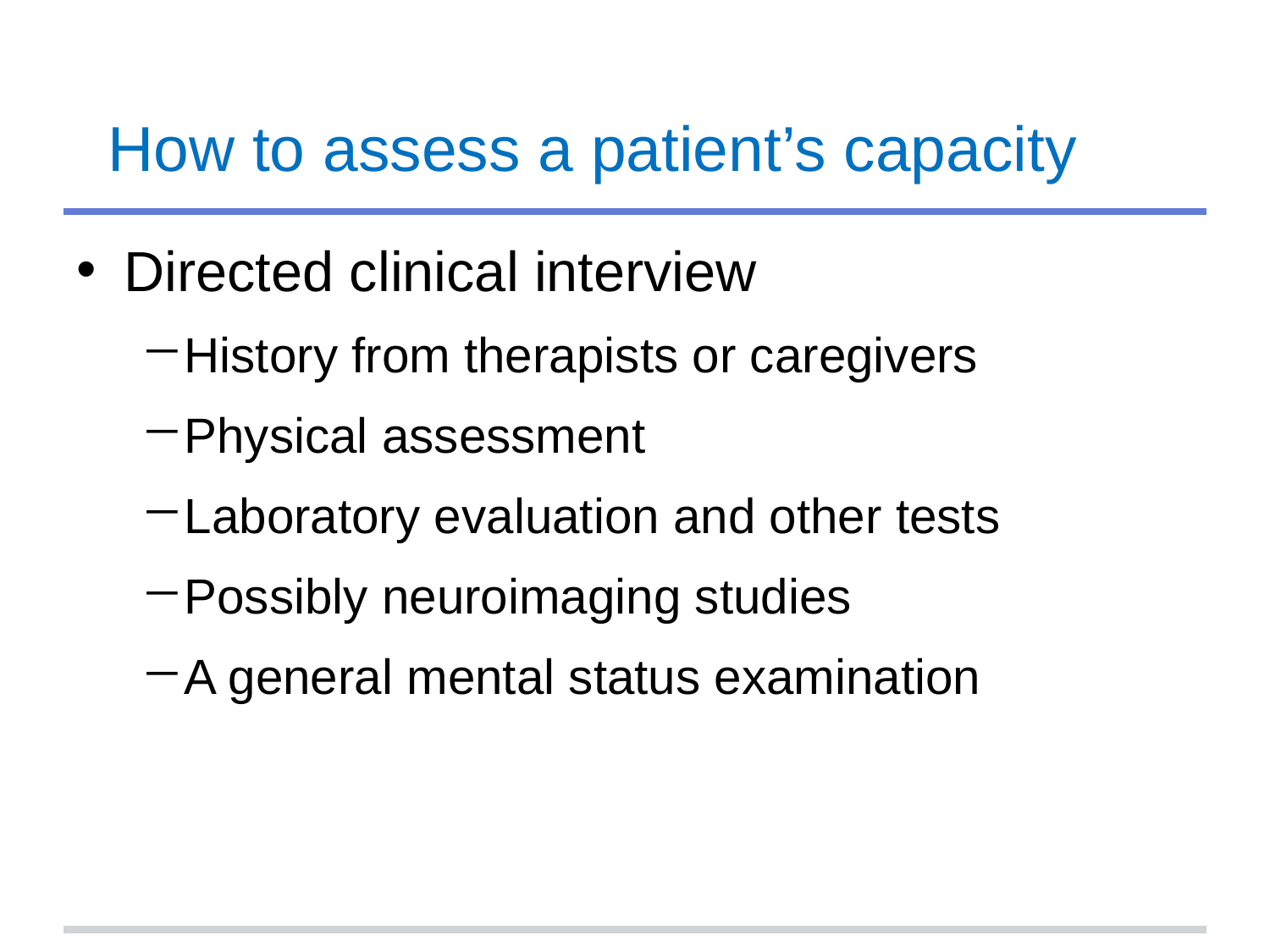

# How to assess a patient’s capacity
Directed clinical interview
History from therapists or caregivers
Physical assessment
Laboratory evaluation and other tests
Possibly neuroimaging studies
A general mental status examination